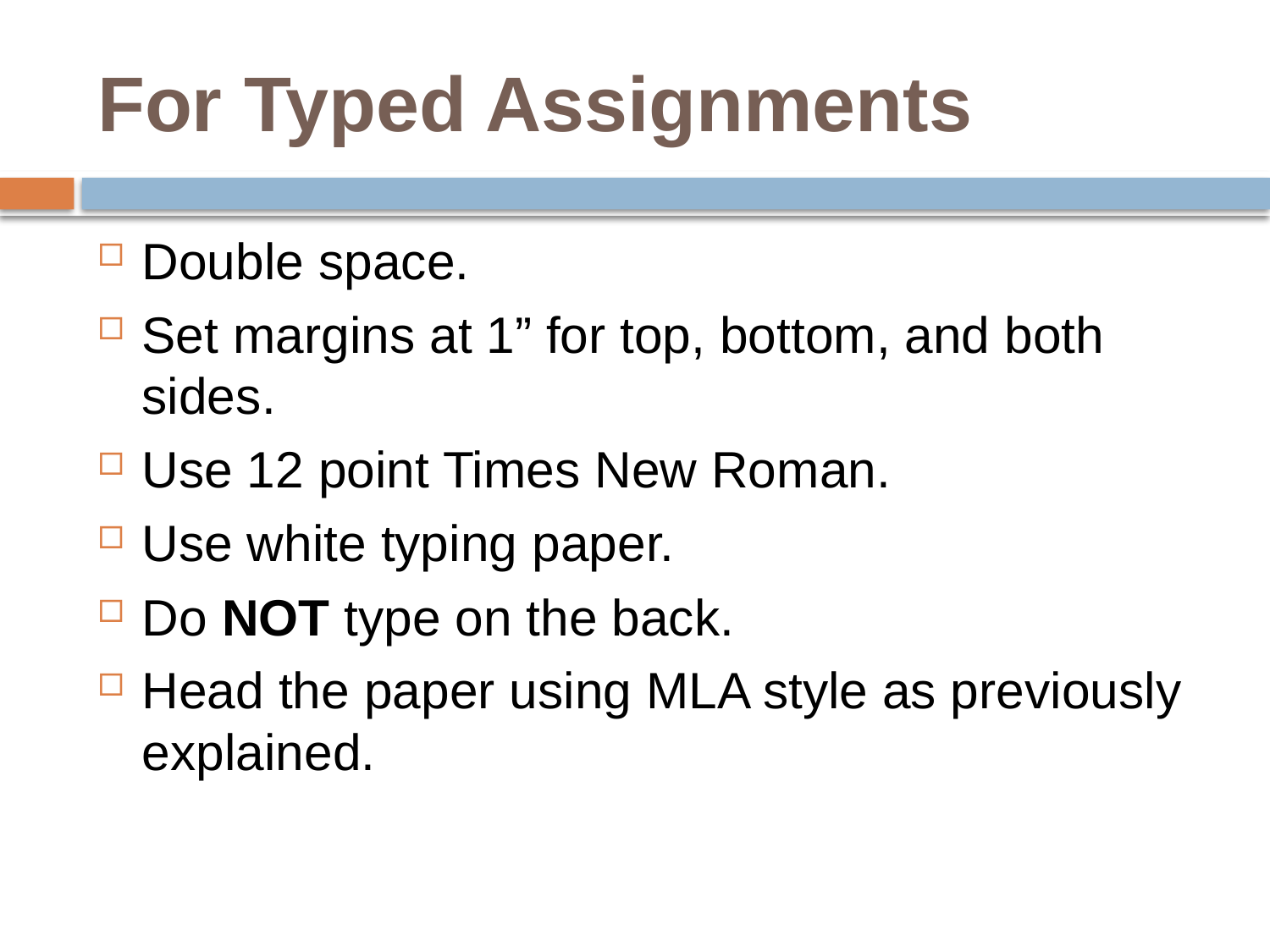

# For Typed Assignments
Double space.
Set margins at 1” for top, bottom, and both sides.
Use 12 point Times New Roman.
Use white typing paper.
Do NOT type on the back.
Head the paper using MLA style as previously explained.